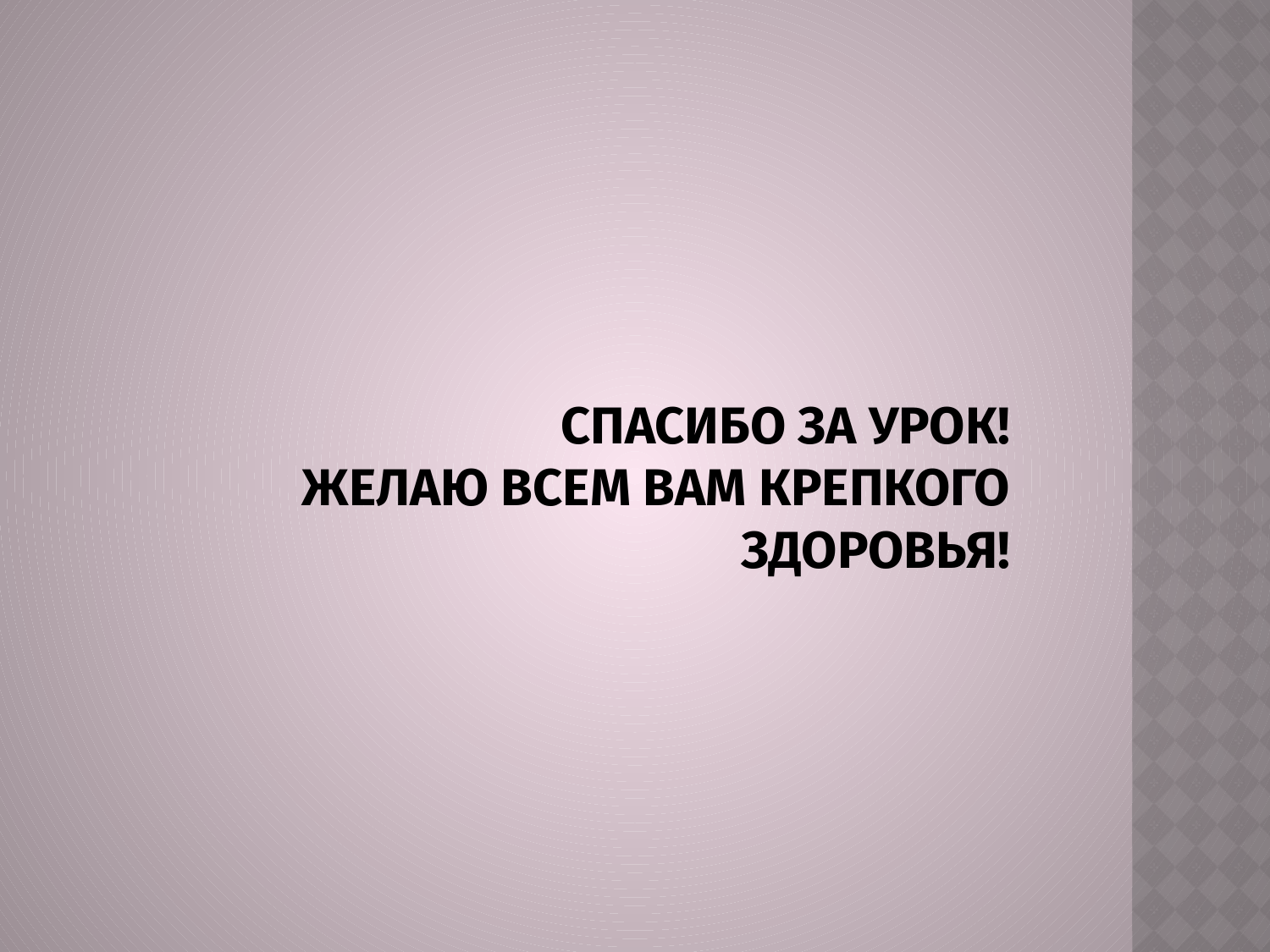

# Спасибо за урок! Желаю всем вам крепкого здоровья!